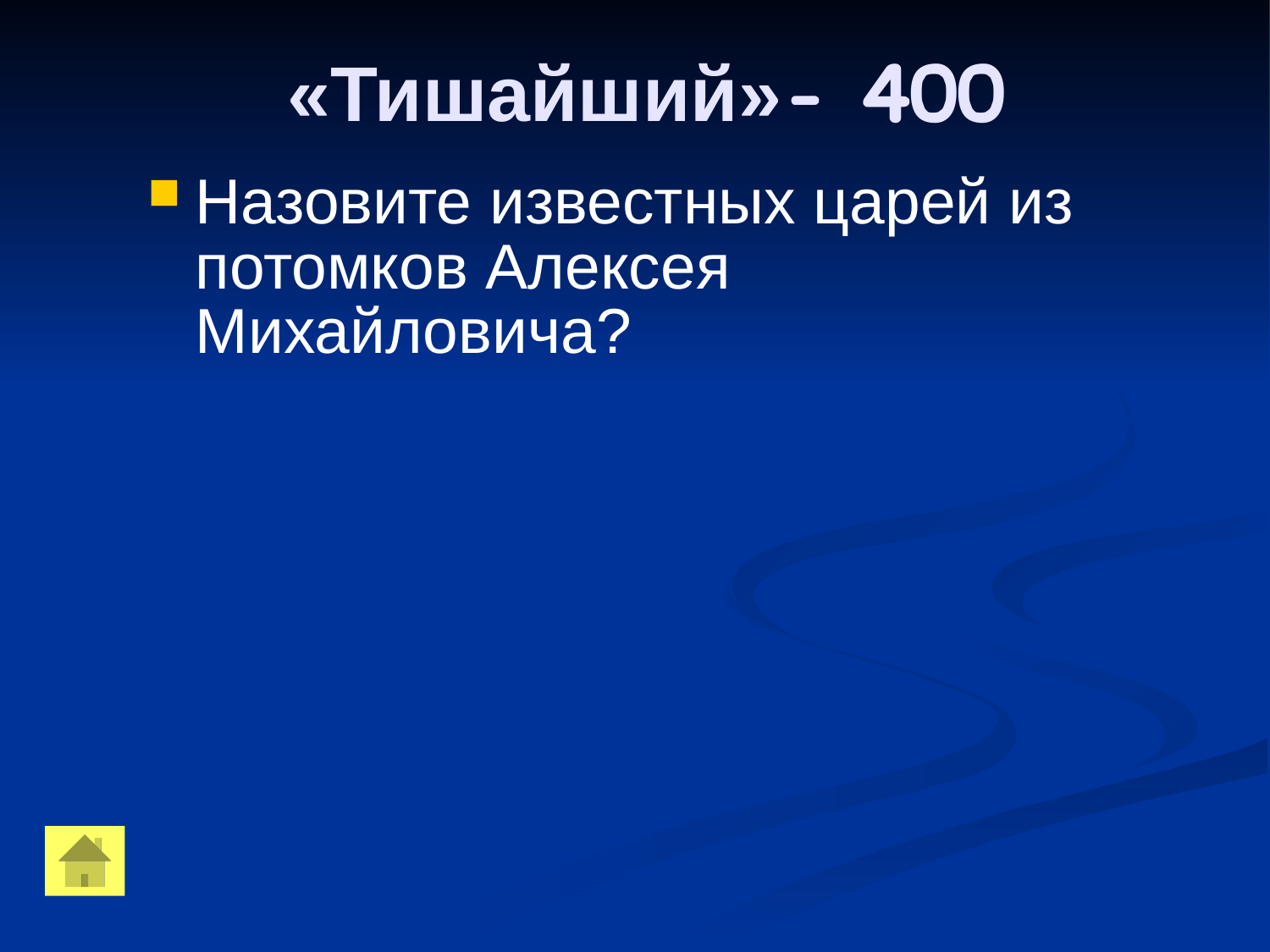

«Тишайший»- 400
Назовите известных царей из потомков Алексея Михайловича?